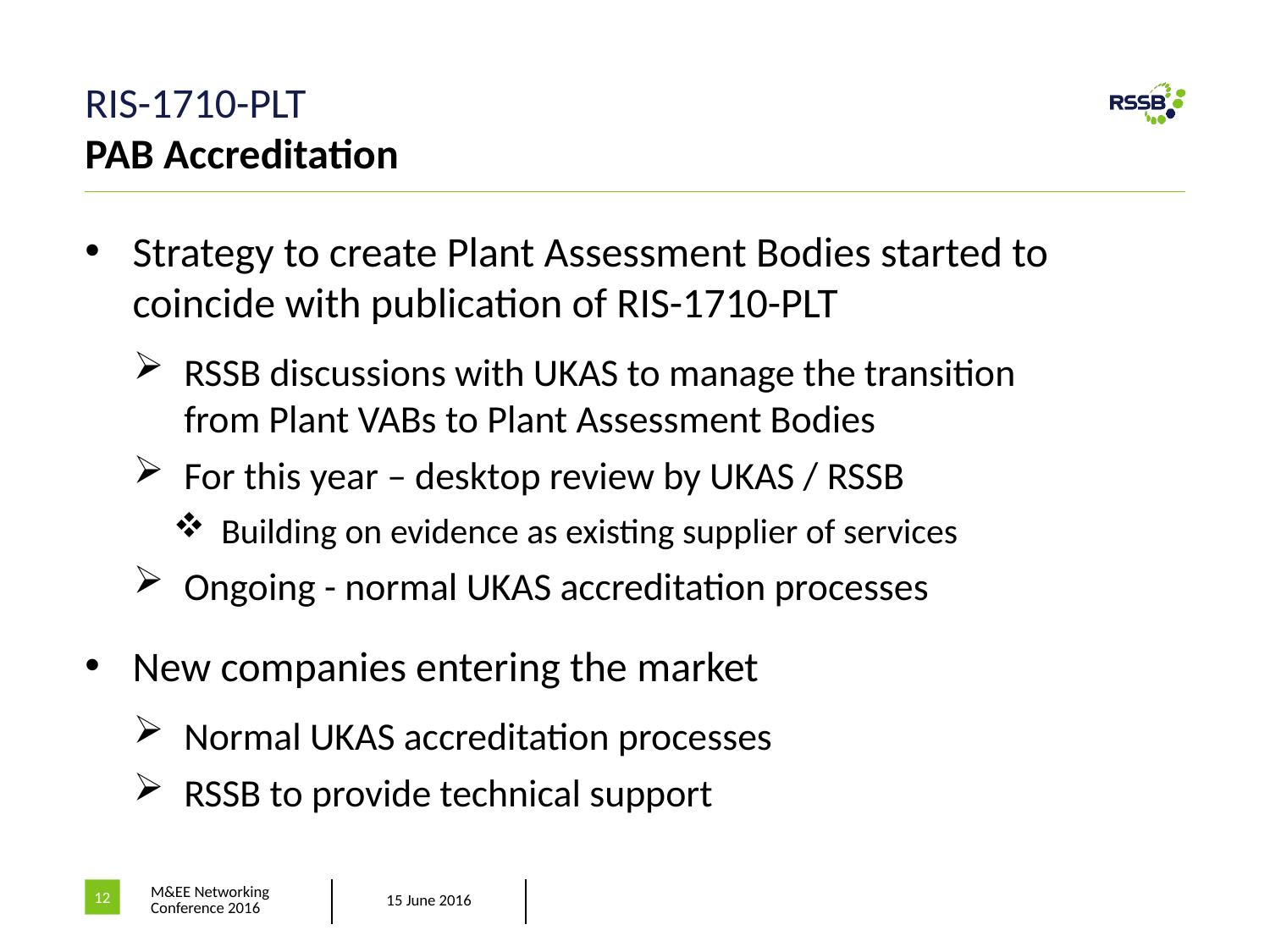

# RIS-1710-PLT PAB Accreditation
Strategy to create Plant Assessment Bodies started to coincide with publication of RIS-1710-PLT
RSSB discussions with UKAS to manage the transition
from Plant VABs to Plant Assessment Bodies
For this year – desktop review by UKAS / RSSB
Building on evidence as existing supplier of services
Ongoing - normal UKAS accreditation processes
New companies entering the market
Normal UKAS accreditation processes
RSSB to provide technical support

12